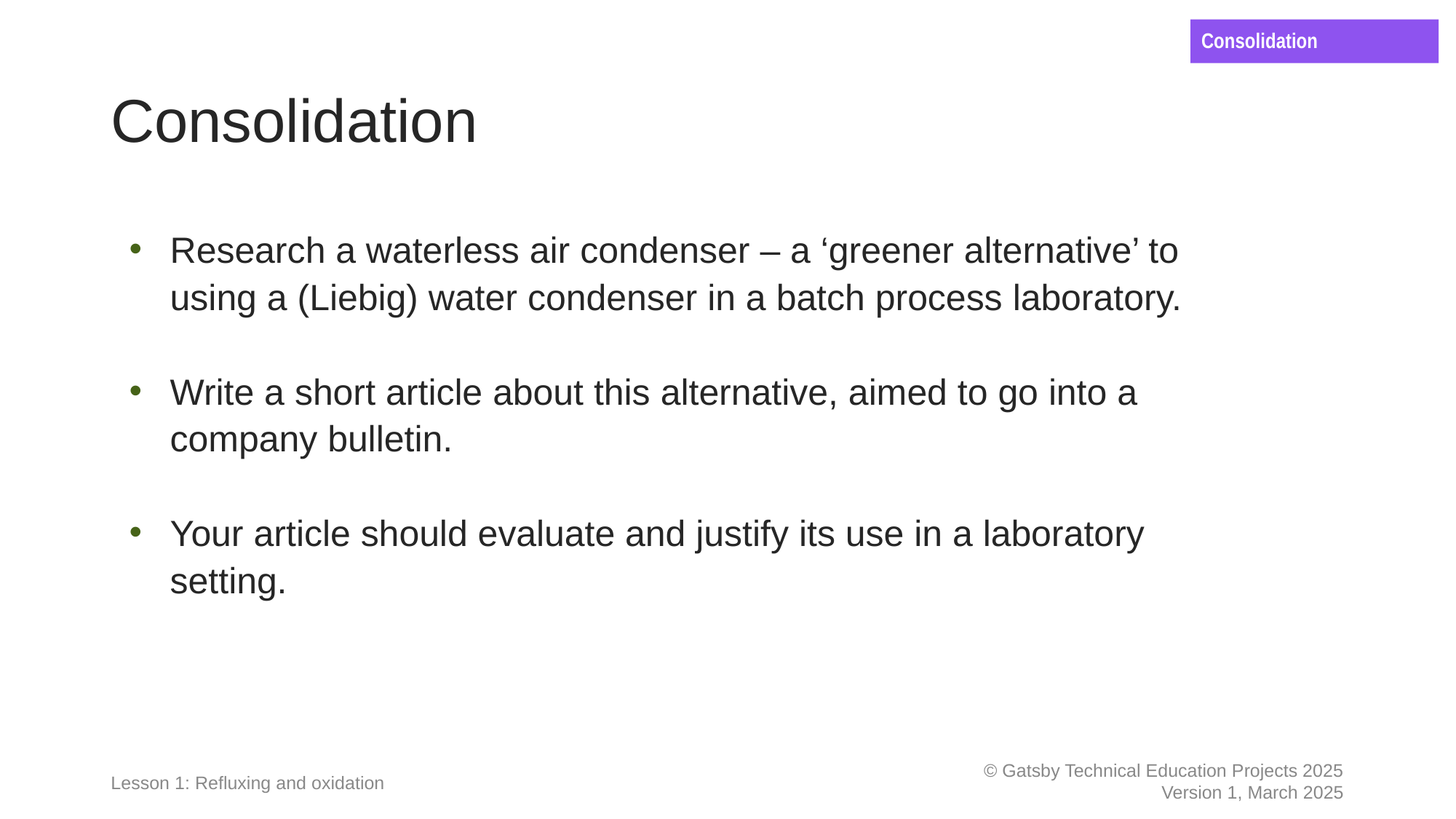

Consolidation
# Consolidation
Research a waterless air condenser – a ‘greener alternative’ to using a (Liebig) water condenser in a batch process laboratory.

Write a short article about this alternative, aimed to go into a company bulletin.

Your article should evaluate and justify its use in a laboratory setting.
Lesson 1: Refluxing and oxidation